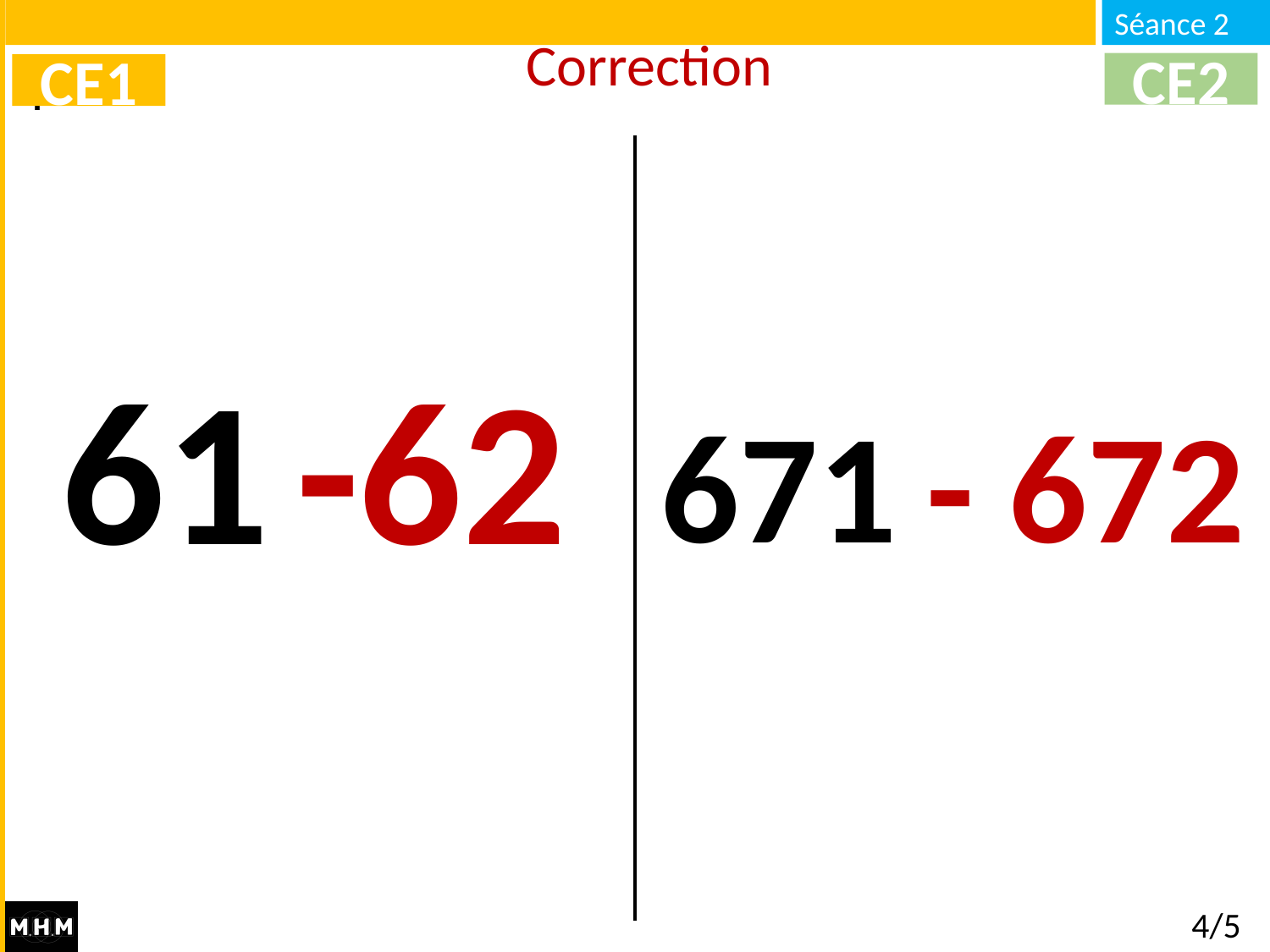

Correction
CE2
CE1
61
-62
671
- 672
4/5